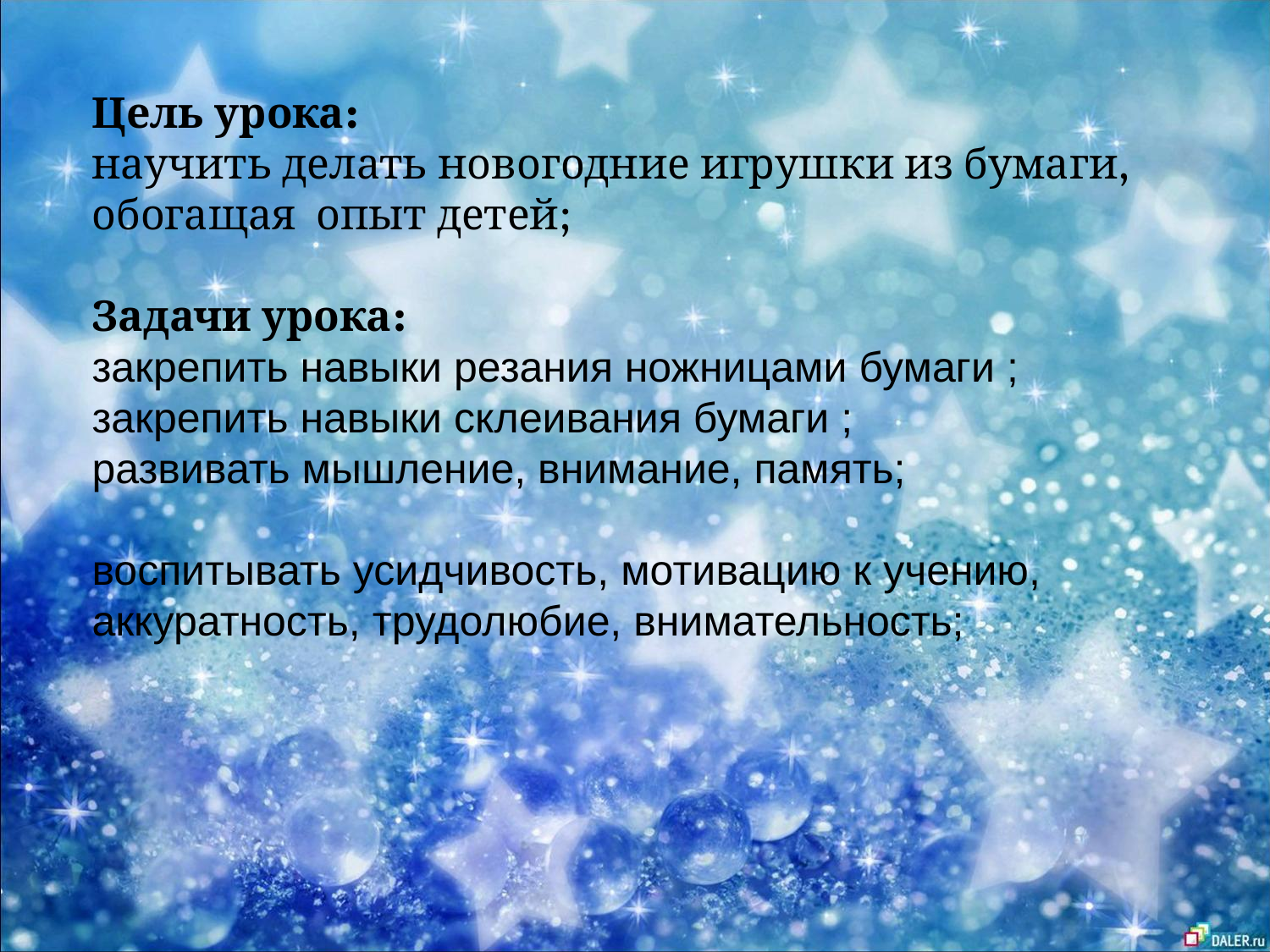

Цель урока:
научить делать новогодние игрушки из бумаги, обогащая  опыт детей;

Задачи урока:
закрепить навыки резания ножницами бумаги ;
закрепить навыки склеивания бумаги ;
развивать мышление, внимание, память;
воспитывать усидчивость, мотивацию к учению, аккуратность, трудолюбие, внимательность;